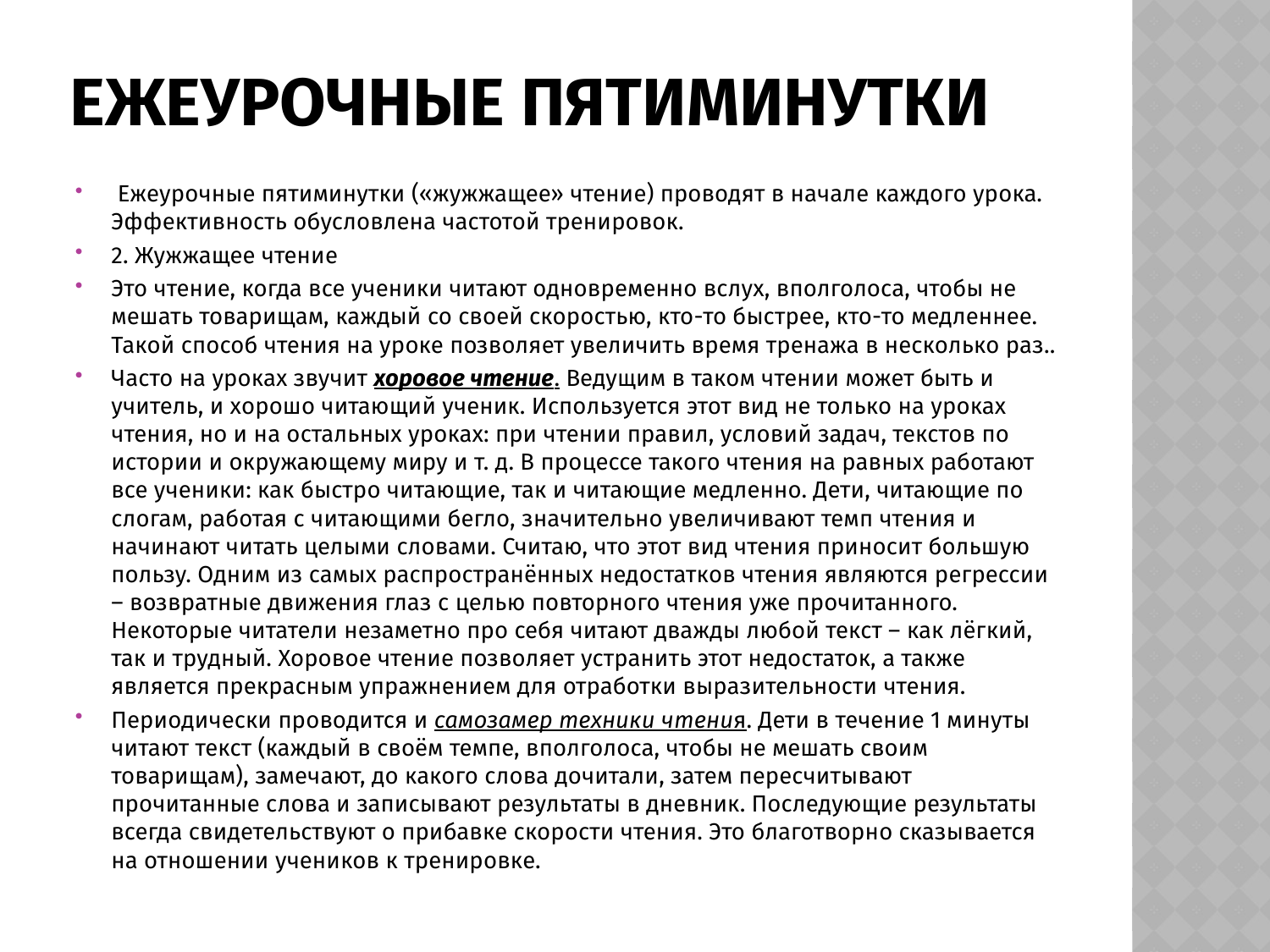

# Ежеурочные пятиминутки

 Ежеурочные пятиминутки («жужжащее» чтение) проводят в начале каждого урока. Эффективность обусловлена частотой тренировок.
2. Жужжащее чтение
Это чтение, когда все ученики читают одновременно вслух, вполголоса, чтобы не мешать товарищам, каждый со своей скоростью, кто-то быстрее, кто-то медленнее. Такой способ чтения на уроке позволяет увеличить время тренажа в несколько раз..
Часто на уроках звучит хоровое чтение. Ведущим в таком чтении может быть и учитель, и хорошо читающий ученик. Используется этот вид не только на уроках чтения, но и на остальных уроках: при чтении правил, условий задач, текстов по истории и окружающему миру и т. д. В процессе такого чтения на равных работают все ученики: как быстро читающие, так и читающие медленно. Дети, читающие по слогам, работая с читающими бегло, значительно увеличивают темп чтения и начинают читать целыми словами. Считаю, что этот вид чтения приносит большую пользу. Одним из самых распространённых недостатков чтения являются регрессии – возвратные движения глаз с целью повторного чтения уже прочитанного. Некоторые читатели незаметно про себя читают дважды любой текст – как лёгкий, так и трудный. Хоровое чтение позволяет устранить этот недостаток, а также является прекрасным упражнением для отработки выразительности чтения.
Периодически проводится и самозамер техники чтения. Дети в течение 1 минуты читают текст (каждый в своём темпе, вполголоса, чтобы не мешать своим товарищам), замечают, до какого слова дочитали, затем пересчитывают прочитанные слова и записывают результаты в дневник. Последующие результаты всегда свидетельствуют о прибавке скорости чтения. Это благотворно сказывается на отношении учеников к тренировке.